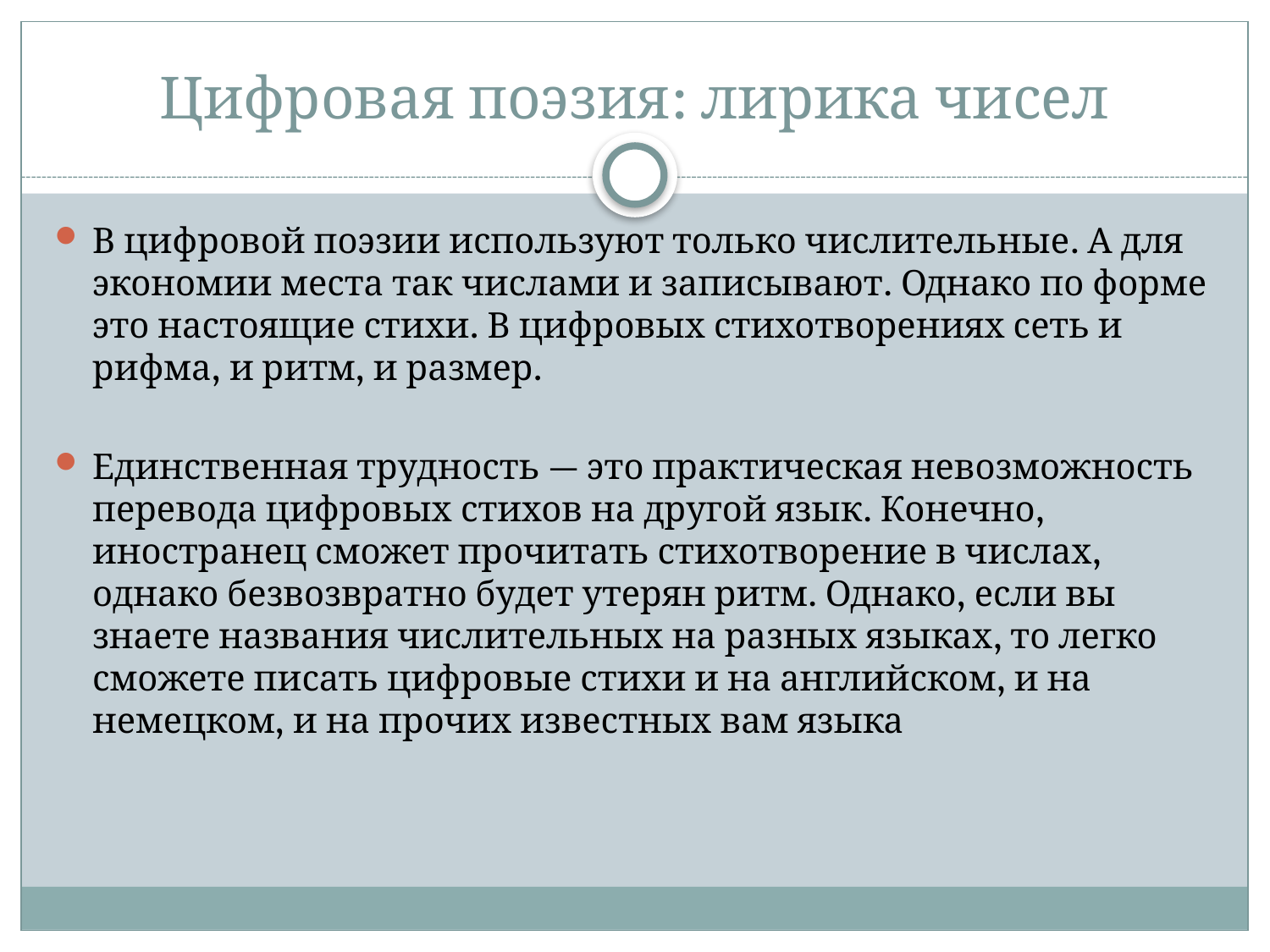

# Цифровая поэзия: лирика чисел
В цифровой поэзии используют только числительные. А для экономии места так числами и записывают. Однако по форме это настоящие стихи. В цифровых стихотворениях сеть и рифма, и ритм, и размер.

Единственная трудность — это практическая невозможность перевода цифровых стихов на другой язык. Конечно, иностранец сможет прочитать стихотворение в числах, однако безвозвратно будет утерян ритм. Однако, если вы знаете названия числительных на разных языках, то легко сможете писать цифровые стихи и на английском, и на немецком, и на прочих известных вам языка